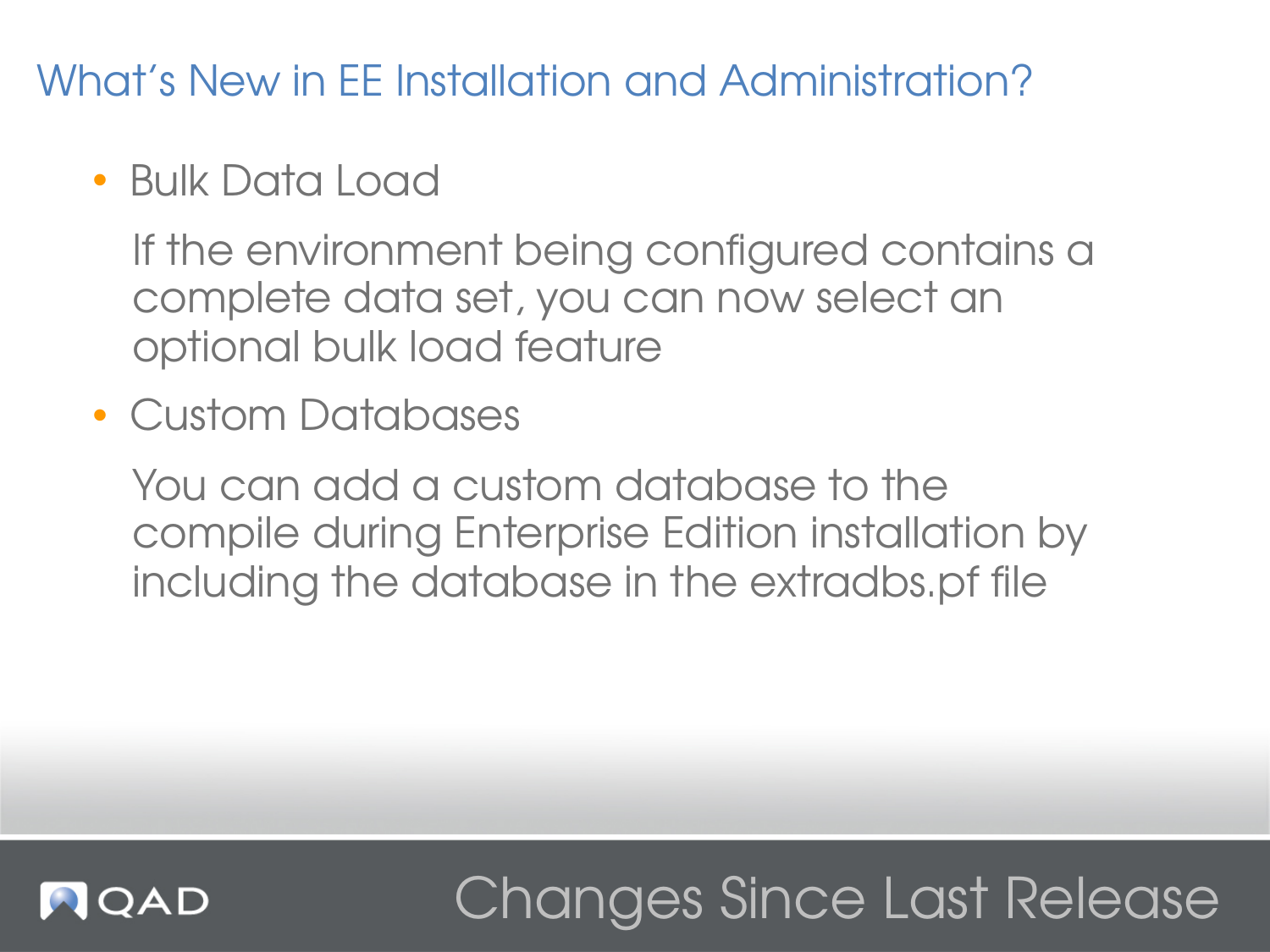

What’s New in EE Installation and Administration?
Bulk Data Load
If the environment being configured contains a complete data set, you can now select an optional bulk load feature
Custom Databases
You can add a custom database to the compile during Enterprise Edition installation by including the database in the extradbs.pf file

# Changes Since Last Release